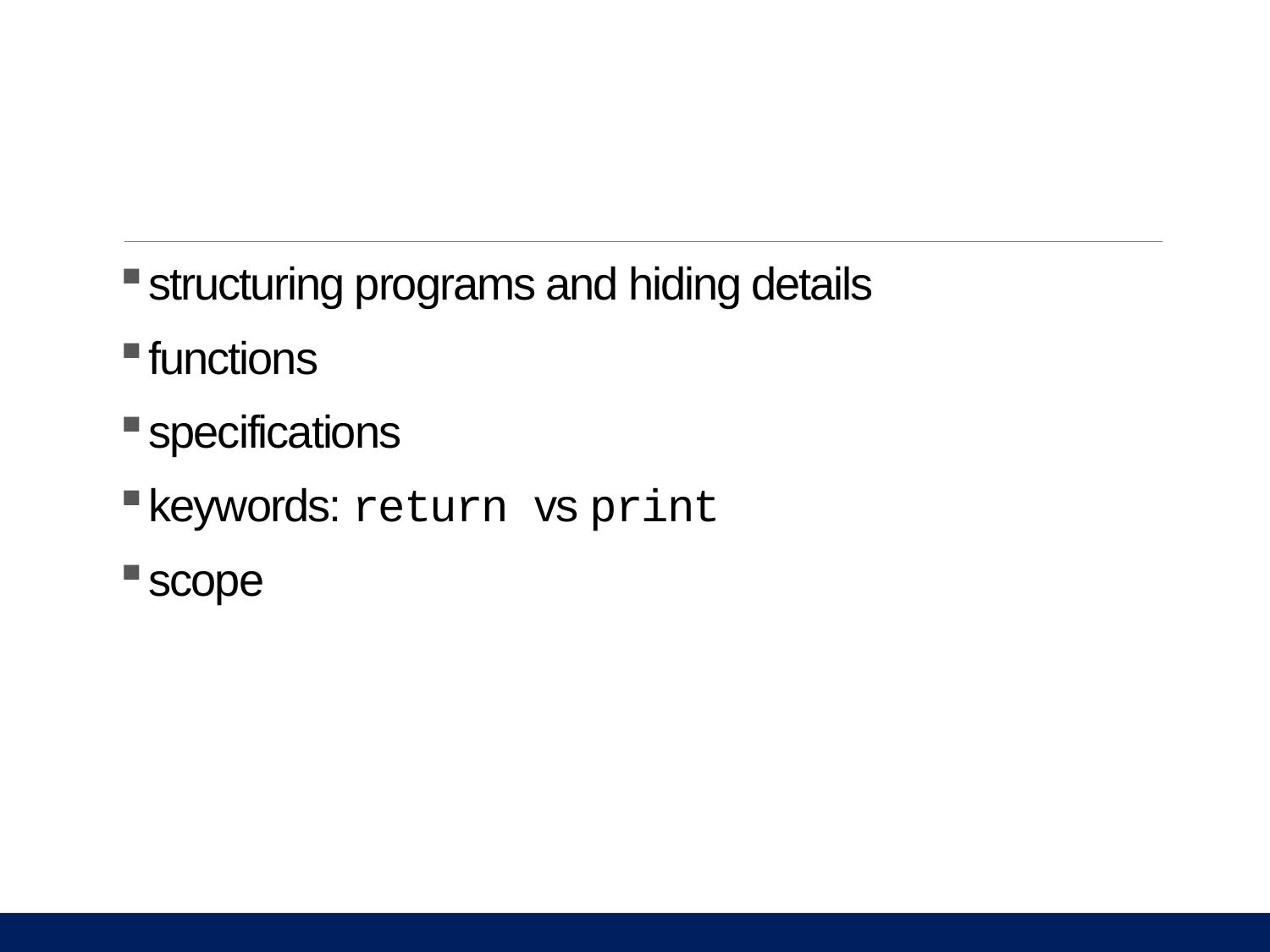

structuring programs and hiding details
functions
specifications
keywords: return vs print
scope